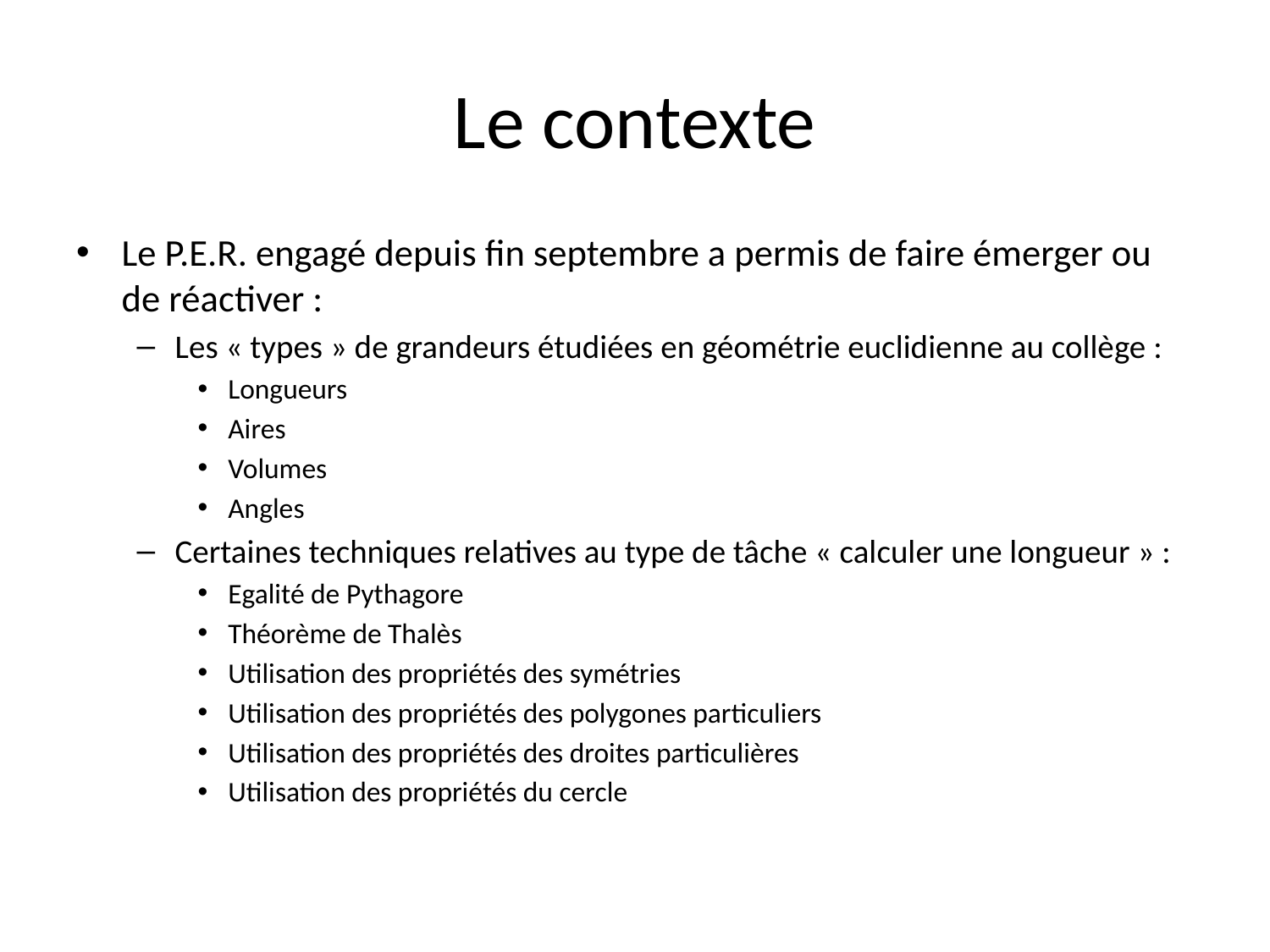

# Le contexte
Le P.E.R. engagé depuis fin septembre a permis de faire émerger ou de réactiver :
Les « types » de grandeurs étudiées en géométrie euclidienne au collège :
Longueurs
Aires
Volumes
Angles
Certaines techniques relatives au type de tâche « calculer une longueur » :
Egalité de Pythagore
Théorème de Thalès
Utilisation des propriétés des symétries
Utilisation des propriétés des polygones particuliers
Utilisation des propriétés des droites particulières
Utilisation des propriétés du cercle